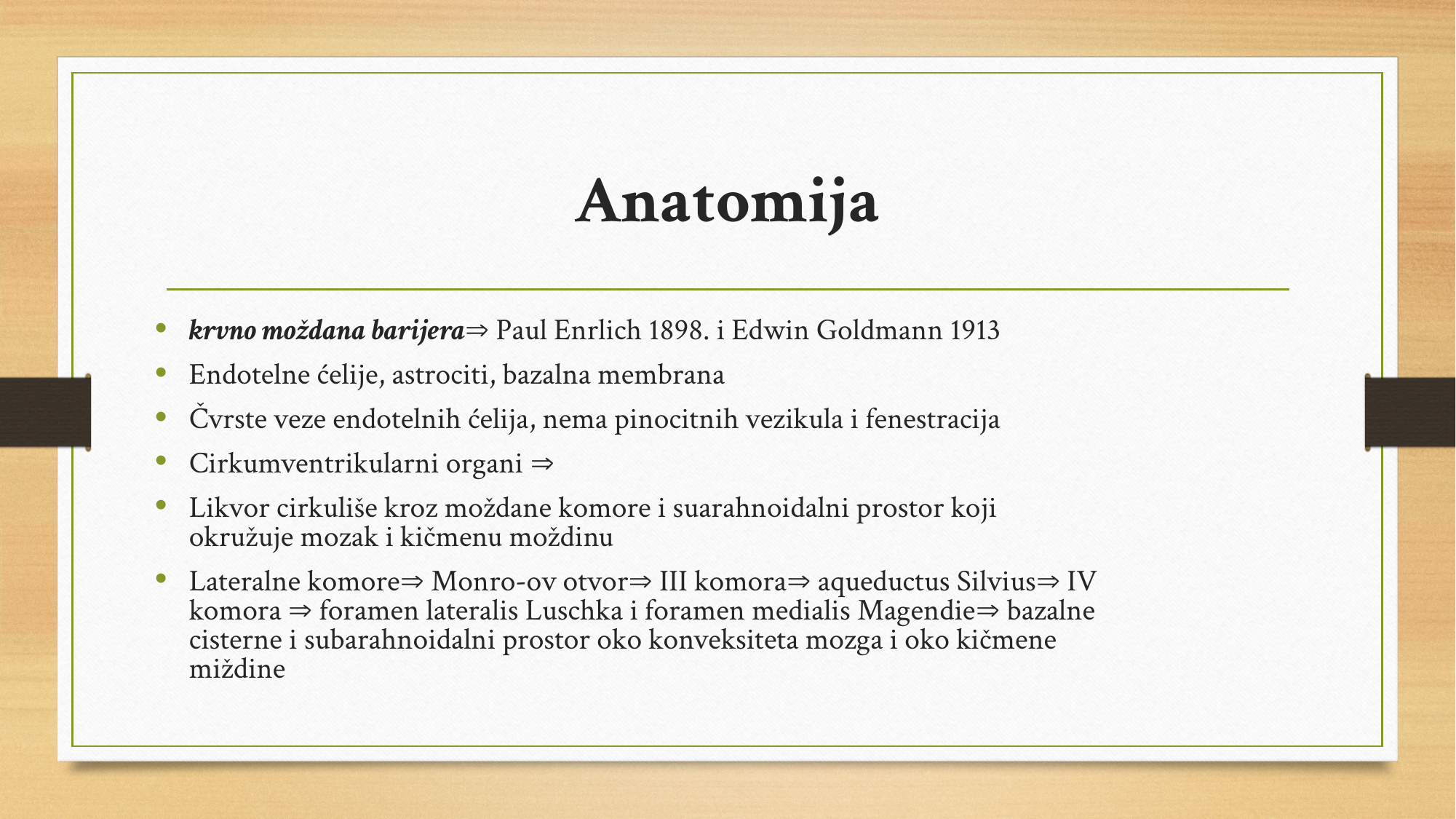

# Anatomija
krvno moždana barijera⇒ Paul Enrlich 1898. i Edwin Goldmann 1913
Endotelne ćelije, astrociti, bazalna membrana
Čvrste veze endotelnih ćelija, nema pinocitnih vezikula i fenestracija
Cirkumventrikularni organi ⇒
Likvor cirkuliše kroz moždane komore i suarahnoidalni prostor koji okružuje mozak i kičmenu moždinu
Lateralne komore⇒ Monro-ov otvor⇒ III komora⇒ aqueductus Silvius⇒ IV komora ⇒ foramen lateralis Luschka i foramen medialis Magendie⇒ bazalne cisterne i subarahnoidalni prostor oko konveksiteta mozga i oko kičmene miždine